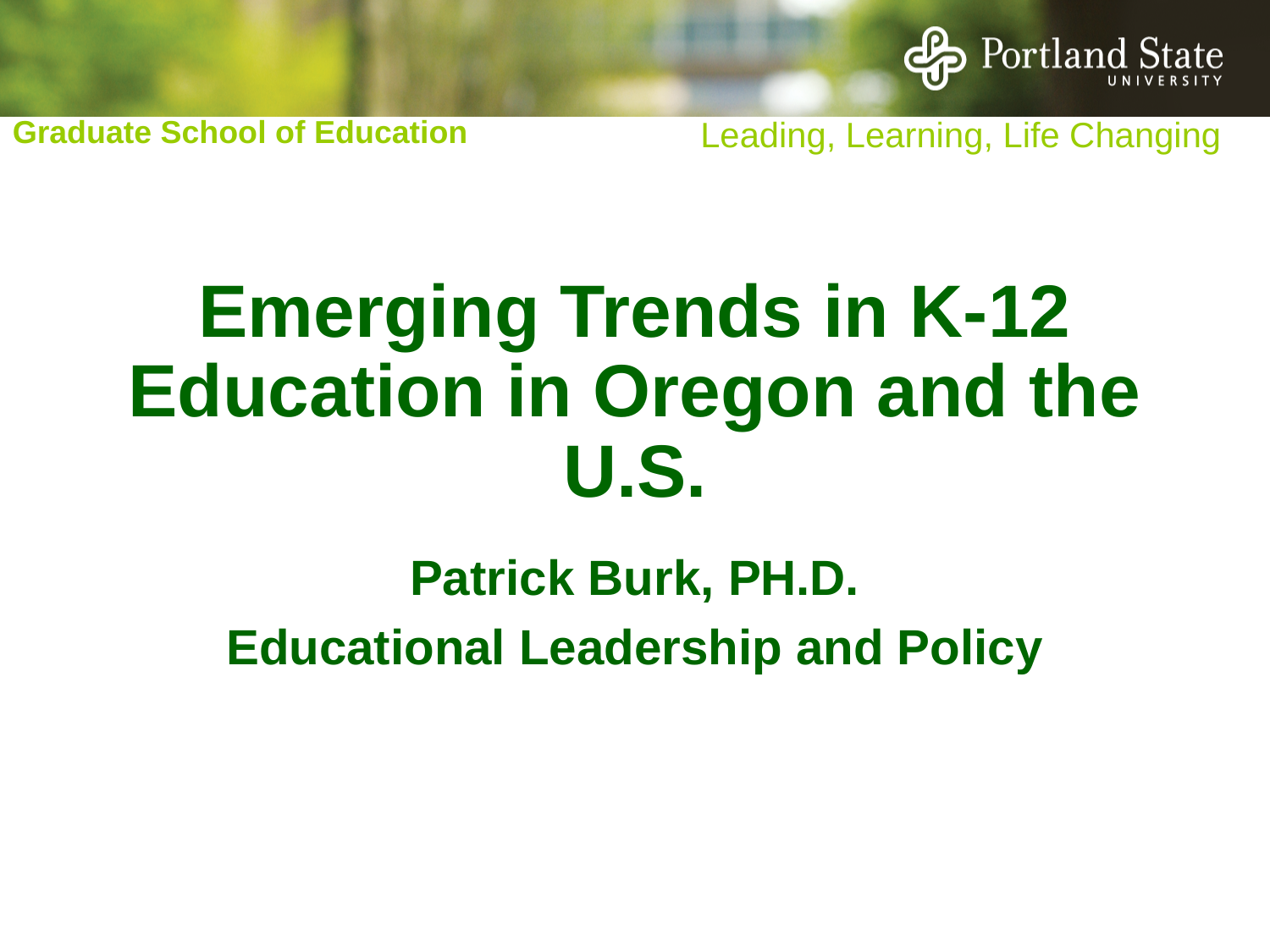

# Emerging Trends in K-12 Education in Oregon and the U.S.
Patrick Burk, PH.D.
Educational Leadership and Policy